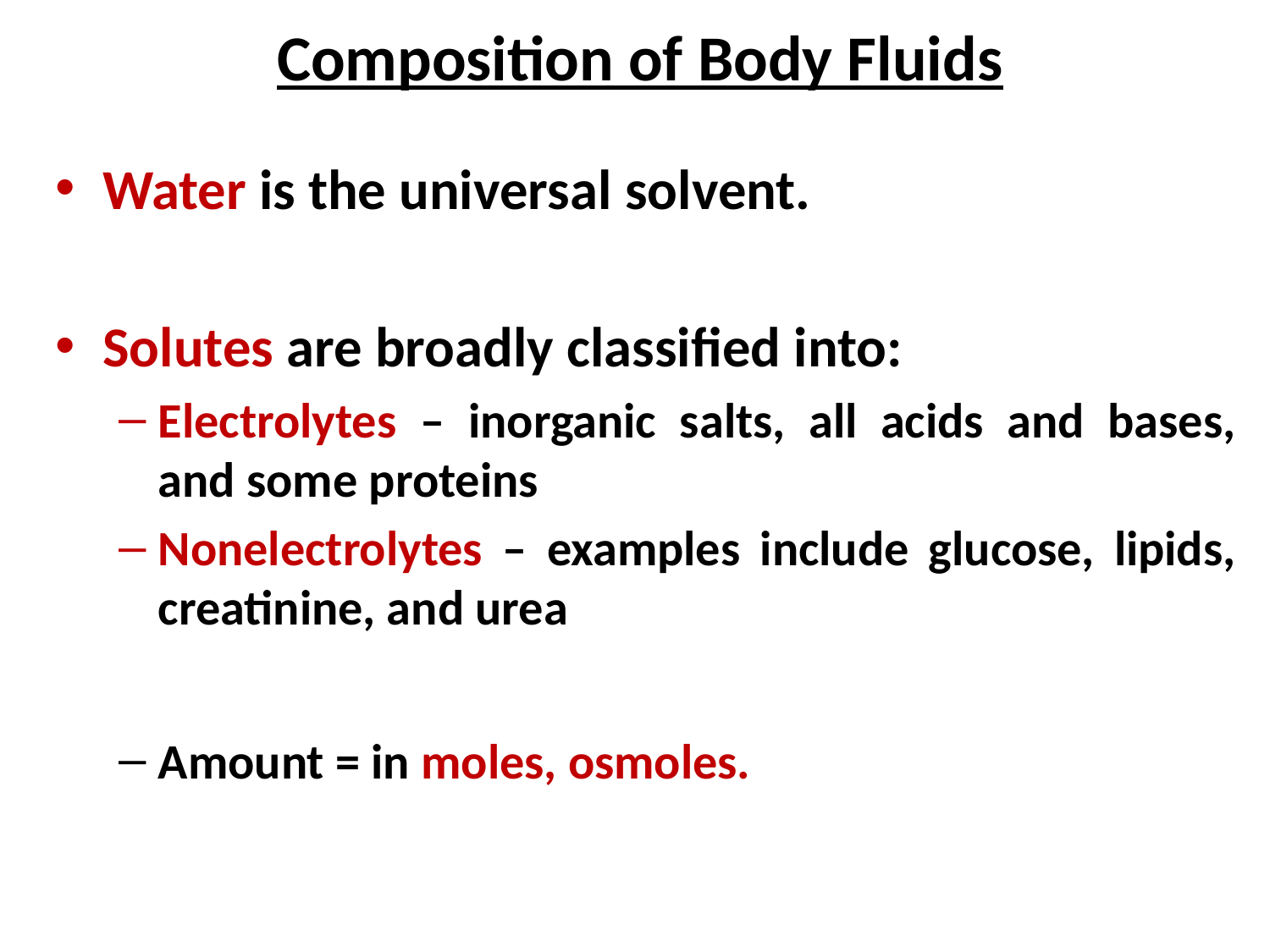

# Composition of Body Fluids
Water is the universal solvent.

Solutes are broadly classified into:
Electrolytes – inorganic salts, all acids and bases, and some proteins
Nonelectrolytes – examples include glucose, lipids, creatinine, and urea

Amount = in moles, osmoles.